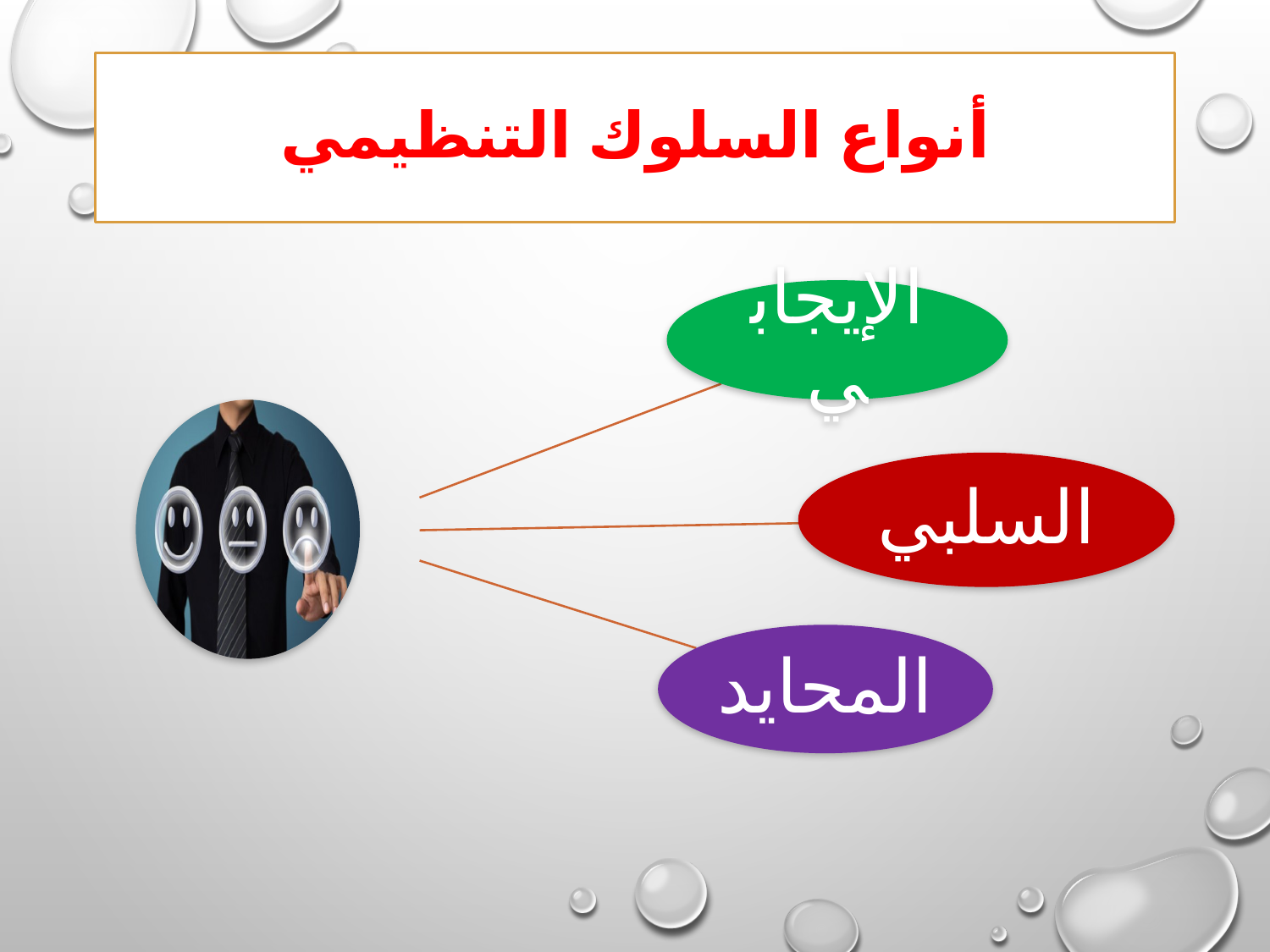

# أنواع السلوك التنظيمي
الإيجابي
السلبي
المحايد